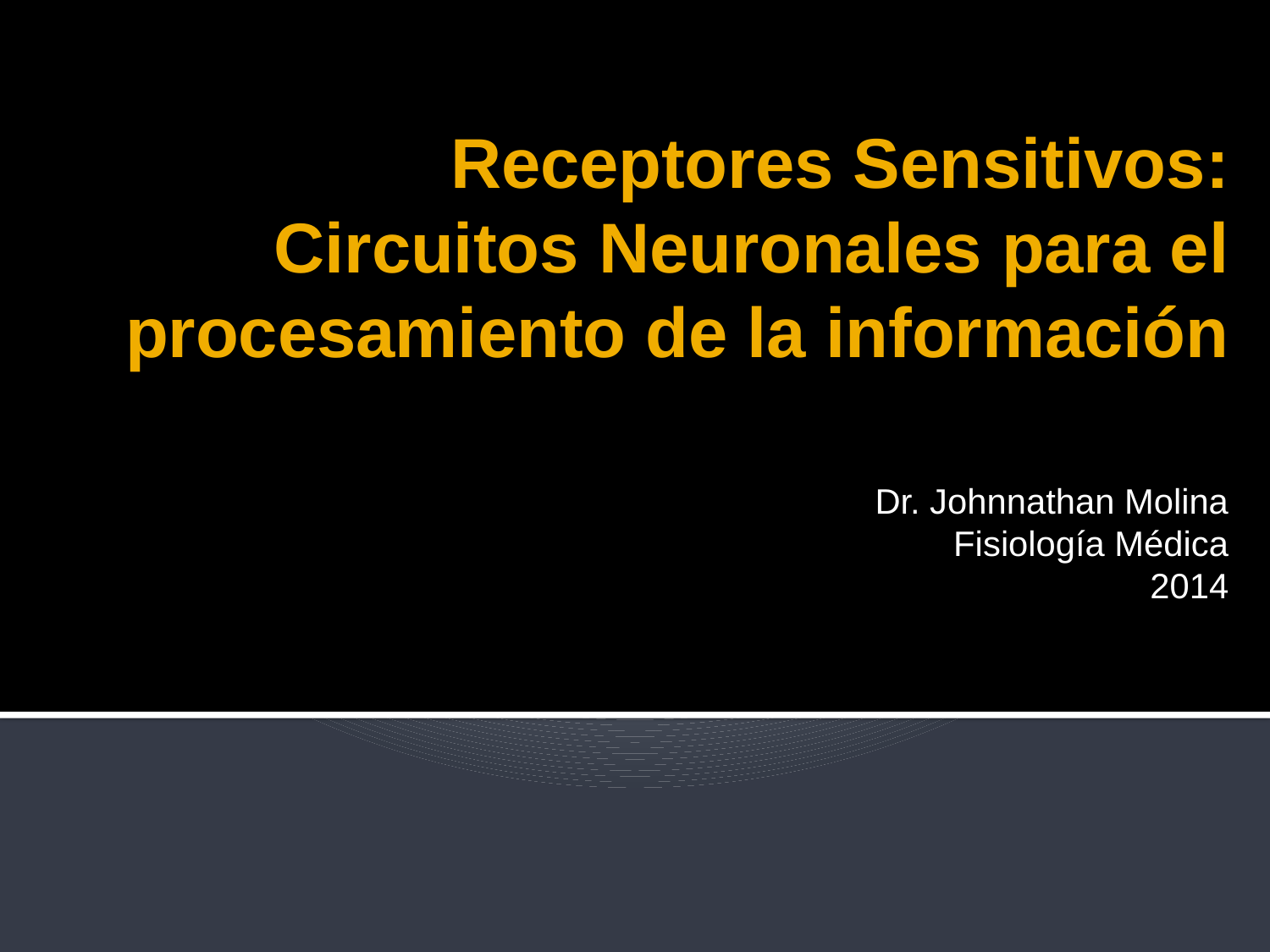

# Receptores Sensitivos: Circuitos Neuronales para el procesamiento de la información
Dr. Johnnathan Molina
Fisiología Médica
2014